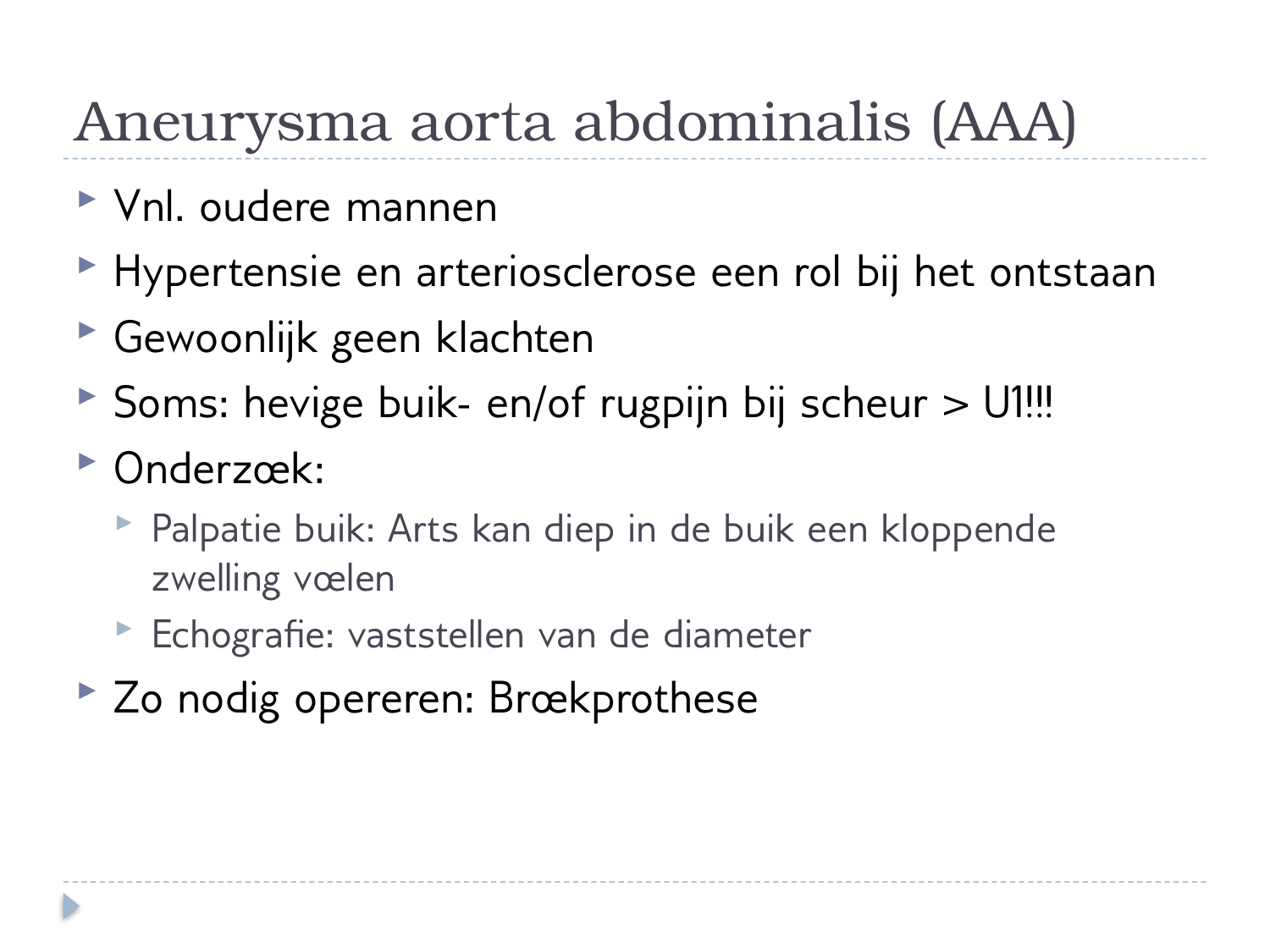

# Aneurysma aorta abdominalis (AAA)
Vnl. oudere mannen
Hypertensie en arteriosclerose een rol bij het ontstaan
Gewoonlijk geen klachten
Soms: hevige buik- en/of rugpijn bij scheur > U1!!!
Onderzoek:
Palpatie buik: Arts kan diep in de buik een kloppende zwelling voelen
Echografie: vaststellen van de diameter
Zo nodig opereren: Broekprothese